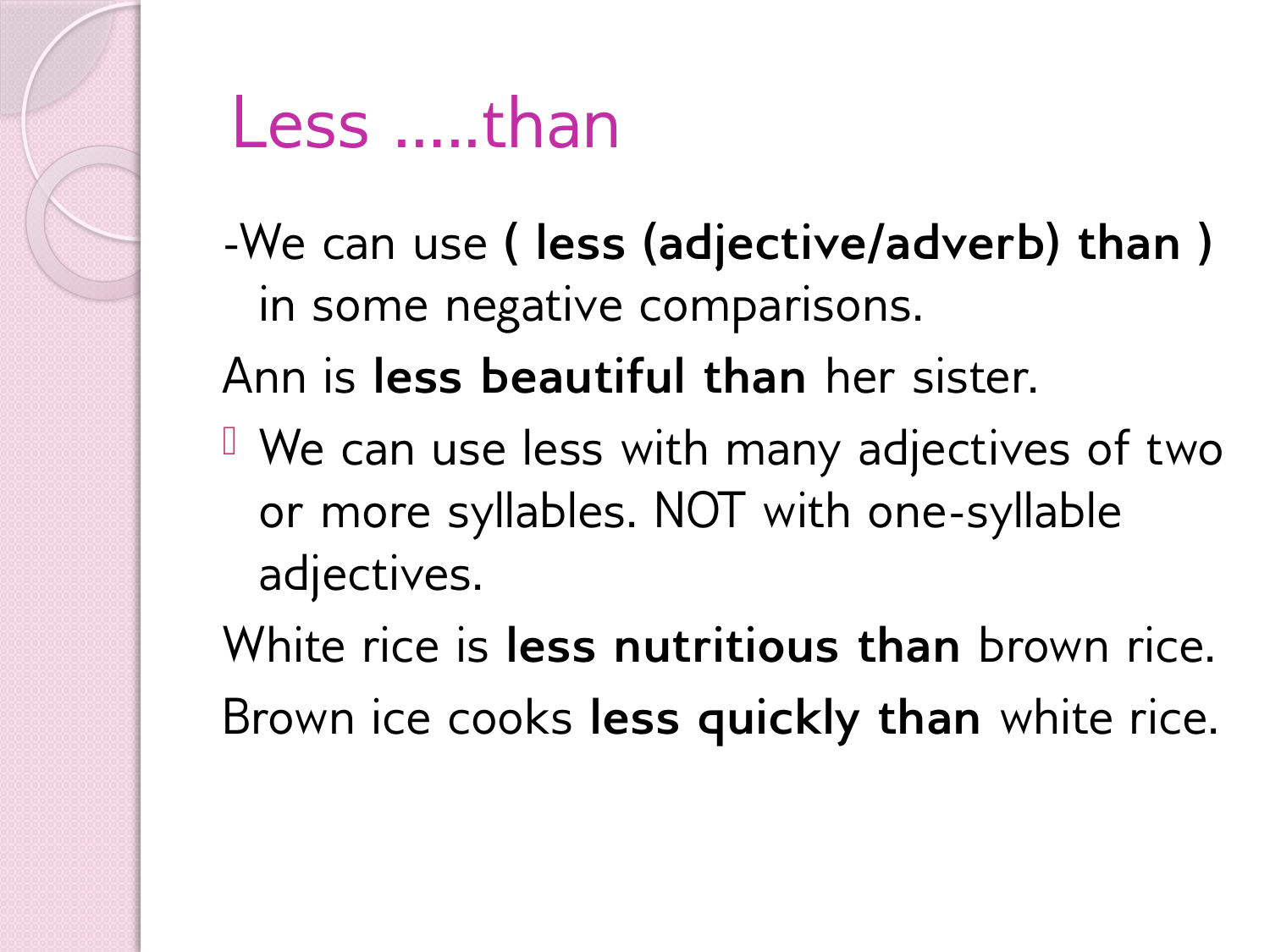

# Less …..than
-We can use ( less (adjective/adverb) than ) in some negative comparisons.
Ann is less beautiful than her sister.
We can use less with many adjectives of two or more syllables. NOT with one-syllable adjectives.
White rice is less nutritious than brown rice.
Brown ice cooks less quickly than white rice.